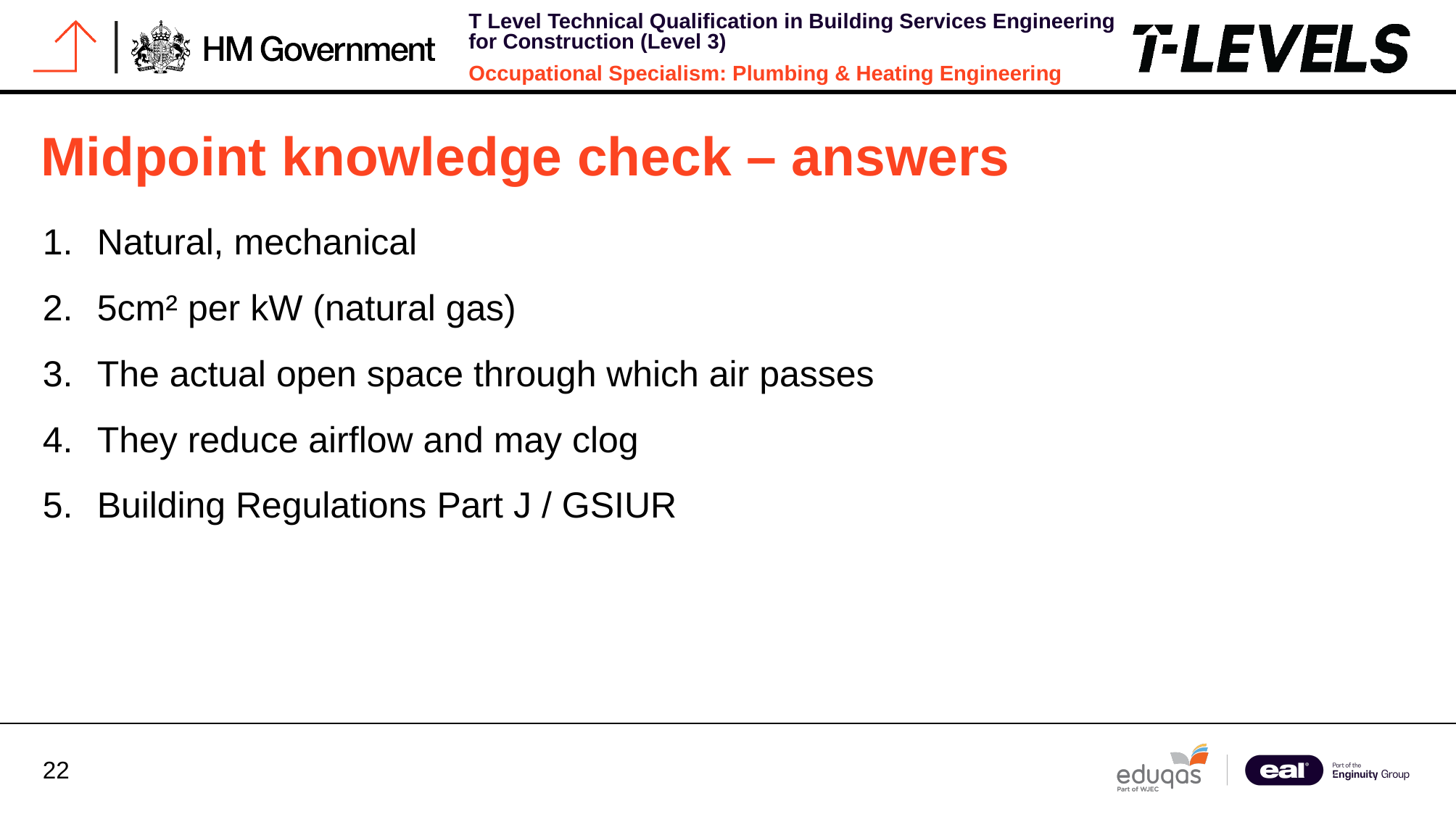

# Midpoint knowledge check – answers
Natural, mechanical
5cm² per kW (natural gas)
The actual open space through which air passes
They reduce airflow and may clog
Building Regulations Part J / GSIUR